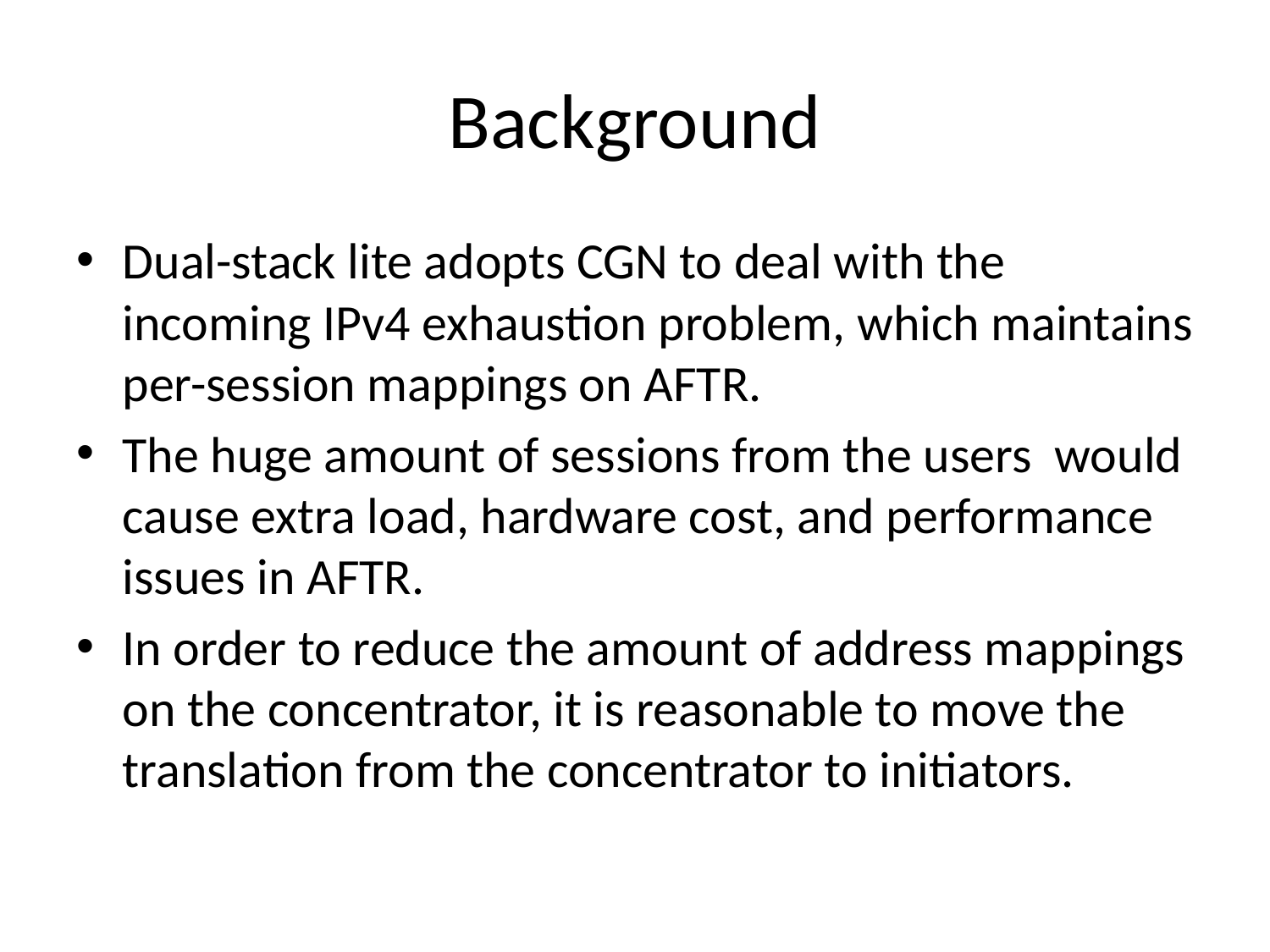

# Background
Dual-stack lite adopts CGN to deal with the incoming IPv4 exhaustion problem, which maintains per-session mappings on AFTR.
The huge amount of sessions from the users  would cause extra load, hardware cost, and performance issues in AFTR.
In order to reduce the amount of address mappings on the concentrator, it is reasonable to move the  translation from the concentrator to initiators.